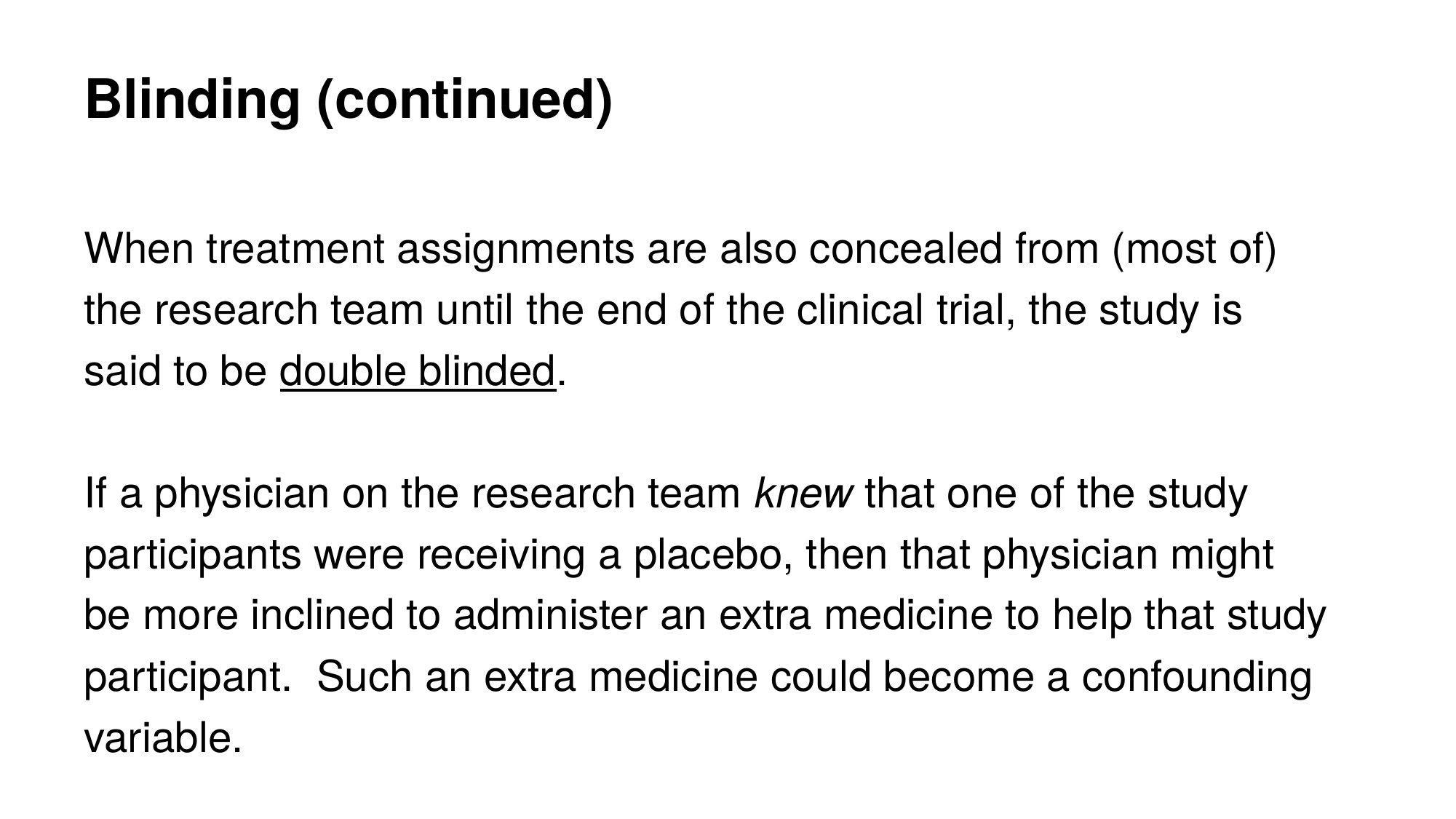

# Blinding (continued)
When treatment assignments are also concealed from (most of) the research team until the end of the clinical trial, the study is said to be double blinded.

If a physician on the research team knew that one of the study participants were receiving a placebo, then that physician might be more inclined to administer an extra medicine to help that study participant.  Such an extra medicine could become a confounding variable.